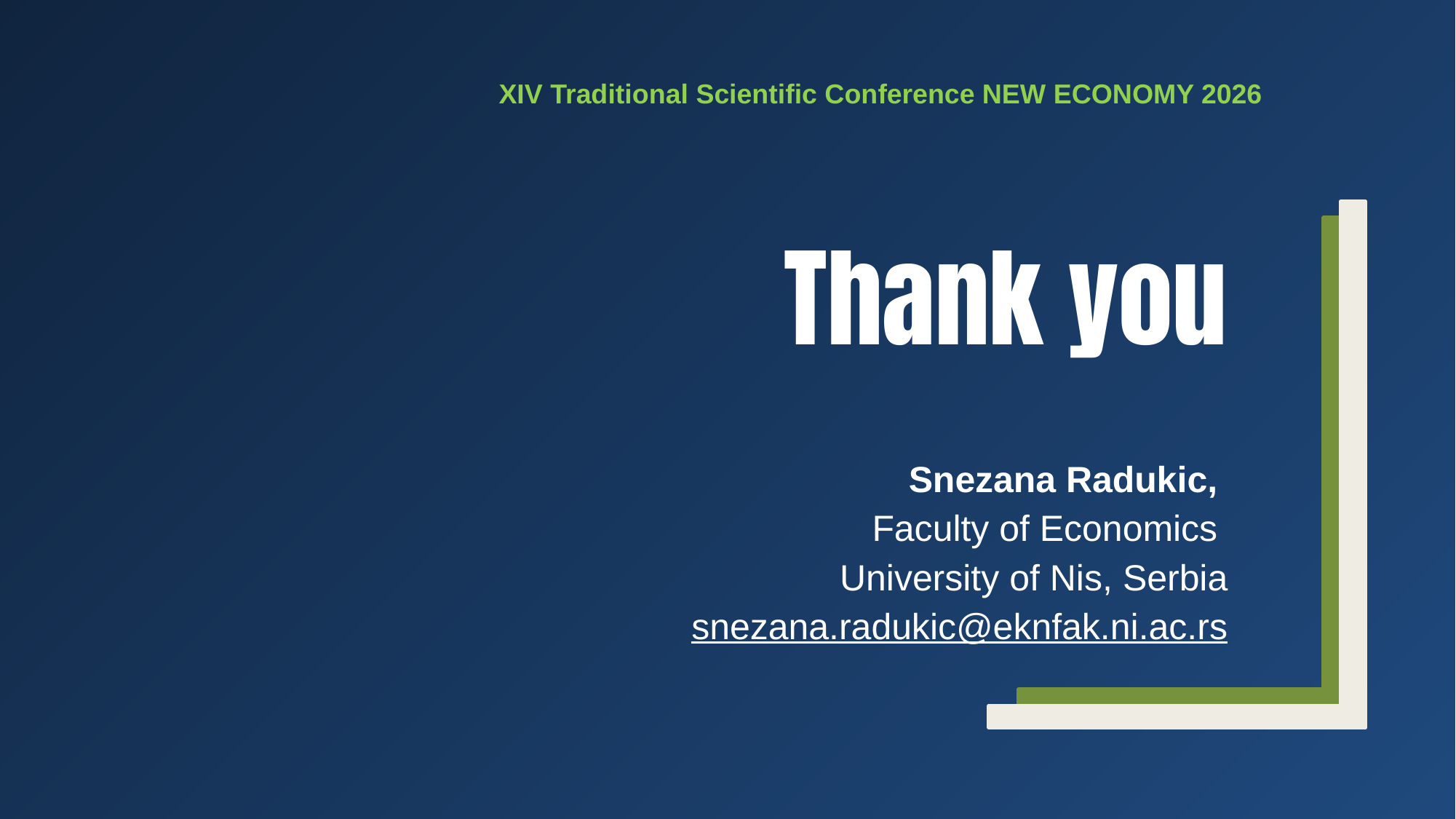

XIV Traditional Scientific Conference NEW ECONOMY 2026
# Thank you
Snezana Radukic,
Faculty of Economics
University of Nis, Serbia
snezana.radukic@eknfak.ni.ac.rs